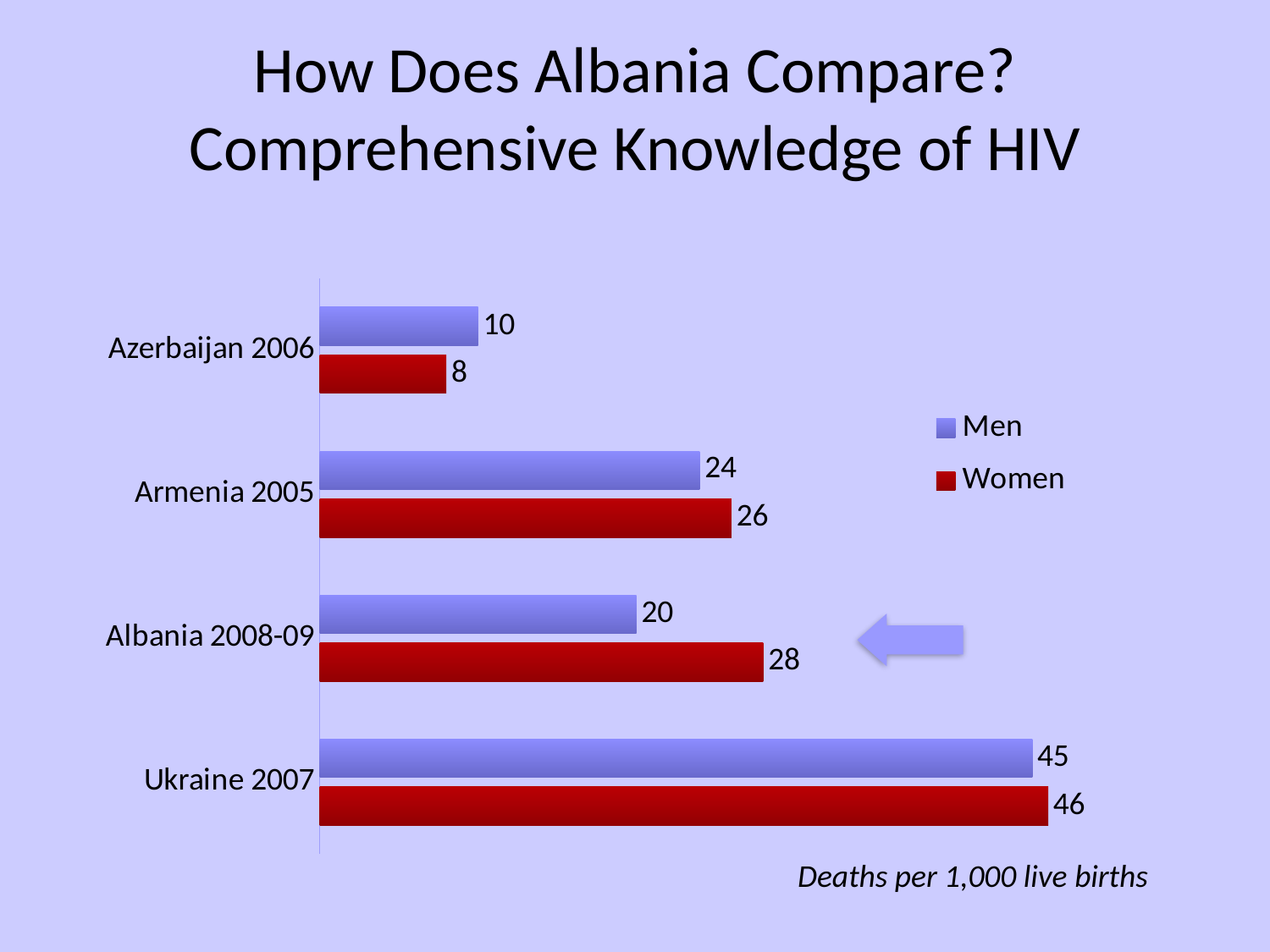

# How Does Albania Compare? Comprehensive Knowledge of HIV

### Chart

| Category | Women | Men |
|---|---|---|
| Ukraine 2007 | 46.0 | 45.0 |
| Albania 2008-09 | 28.0 | 20.0 |
| Armenia 2005 | 26.0 | 24.0 |
| Azerbaijan 2006 | 8.0 | 10.0 |
Deaths per 1,000 live births